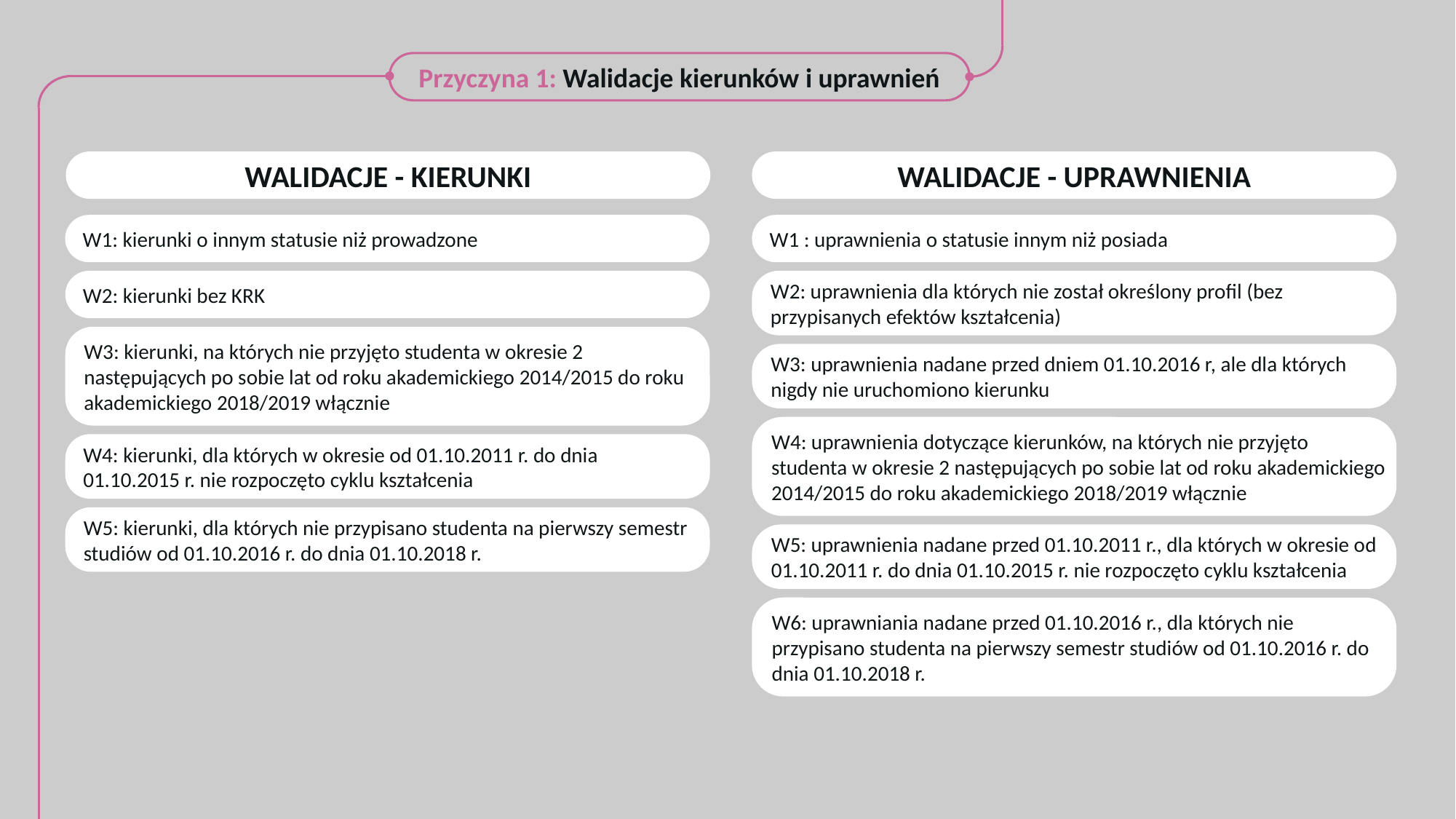

Przyczyna 1: Walidacje kierunków i uprawnień

Walidacje - kierunki
Walidacje - uprawnienia
W1: kierunki o innym statusie niż prowadzone
W1 : uprawnienia o statusie innym niż posiada
W2: kierunki bez KRK
W2: uprawnienia dla których nie został określony profil (bez przypisanych efektów kształcenia)
W3: kierunki, na których nie przyjęto studenta w okresie 2 następujących po sobie lat od roku akademickiego 2014/2015 do roku akademickiego 2018/2019 włącznie
W3: uprawnienia nadane przed dniem 01.10.2016 r, ale dla których nigdy nie uruchomiono kierunku
W4: uprawnienia dotyczące kierunków, na których nie przyjęto studenta w okresie 2 następujących po sobie lat od roku akademickiego 2014/2015 do roku akademickiego 2018/2019 włącznie
W4: kierunki, dla których w okresie od 01.10.2011 r. do dnia 01.10.2015 r. nie rozpoczęto cyklu kształcenia
W5: kierunki, dla których nie przypisano studenta na pierwszy semestr studiów od 01.10.2016 r. do dnia 01.10.2018 r.
W5: uprawnienia nadane przed 01.10.2011 r., dla których w okresie od 01.10.2011 r. do dnia 01.10.2015 r. nie rozpoczęto cyklu kształcenia
W6: uprawniania nadane przed 01.10.2016 r., dla których nie przypisano studenta na pierwszy semestr studiów od 01.10.2016 r. do dnia 01.10.2018 r.